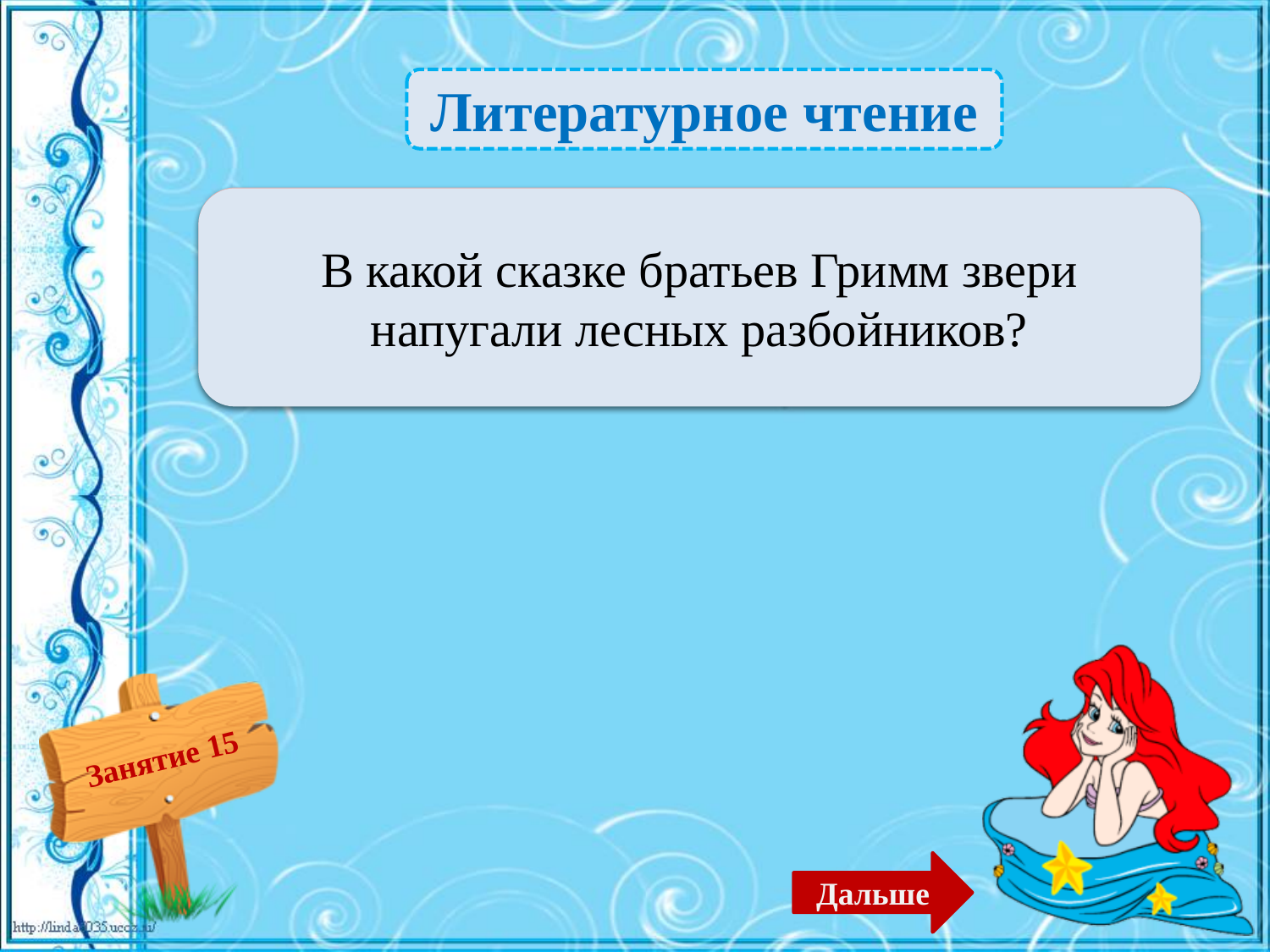

Литературное чтение
 «Бременские музыканты» – 2б.
В какой сказке братьев Гримм звери напугали лесных разбойников?

Дальше